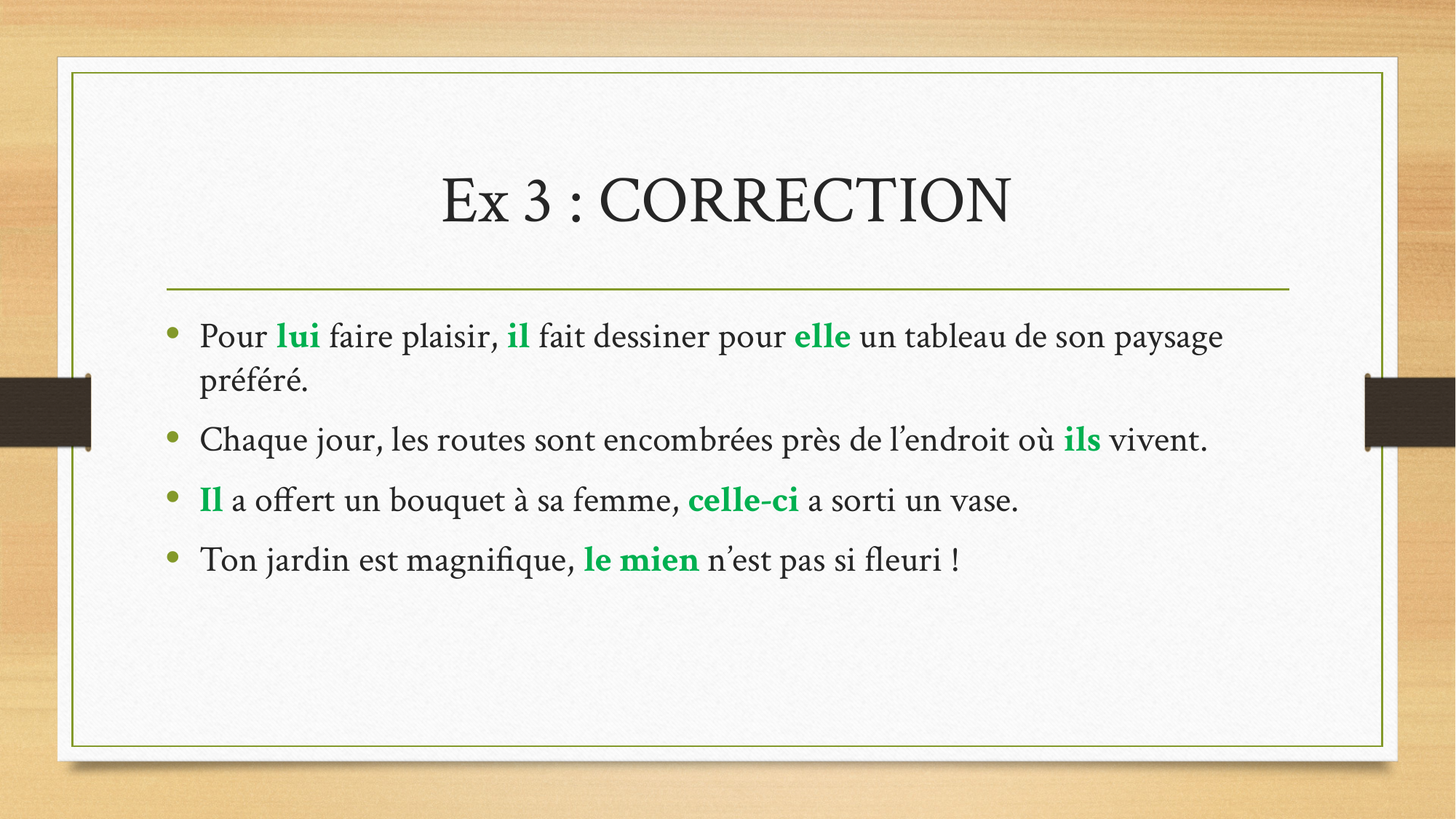

# Ex 3 : CORRECTION
Pour lui faire plaisir, il fait dessiner pour elle un tableau de son paysage préféré.
Chaque jour, les routes sont encombrées près de l’endroit où ils vivent.
Il a offert un bouquet à sa femme, celle-ci a sorti un vase.
Ton jardin est magnifique, le mien n’est pas si fleuri !